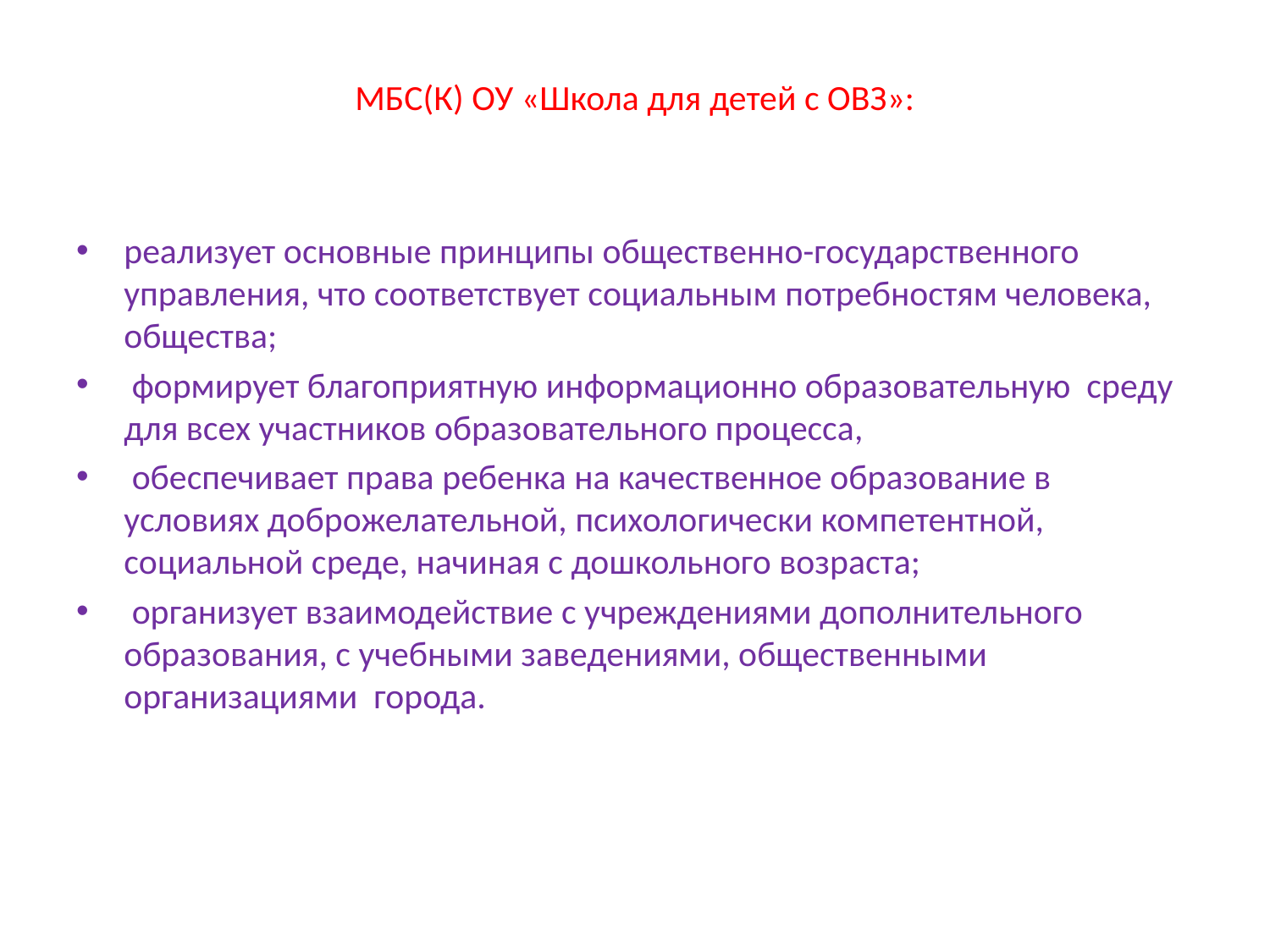

# МБС(К) ОУ «Школа для детей с ОВЗ»:
реализует основные принципы общественно-государственного управления, что соответствует социальным потребностям человека, общества;
 формирует благоприятную информационно образовательную  среду для всех участников образовательного процесса,
 обеспечивает права ребенка на качественное образование в условиях доброжелательной, психологически компетентной, социальной среде, начиная с дошкольного возраста;
 организует взаимодействие с учреждениями дополнительного образования, с учебными заведениями, общественными организациями  города.